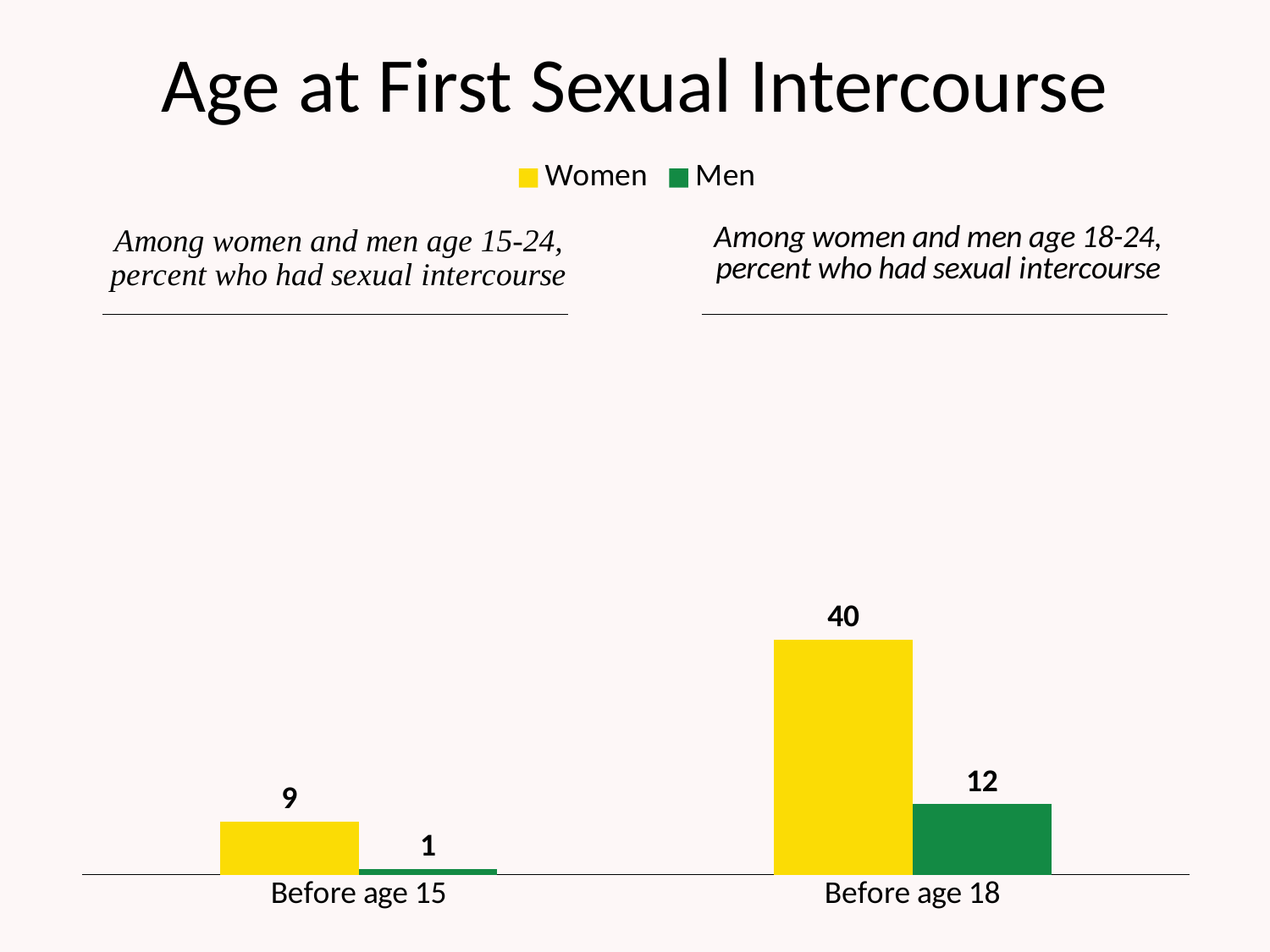

# Age at First Sexual Intercourse

### Chart

| Category | Women | Men |
|---|---|---|
| Before age 15 | 9.0 | 1.0 |
| Before age 18 | 40.0 | 12.0 |